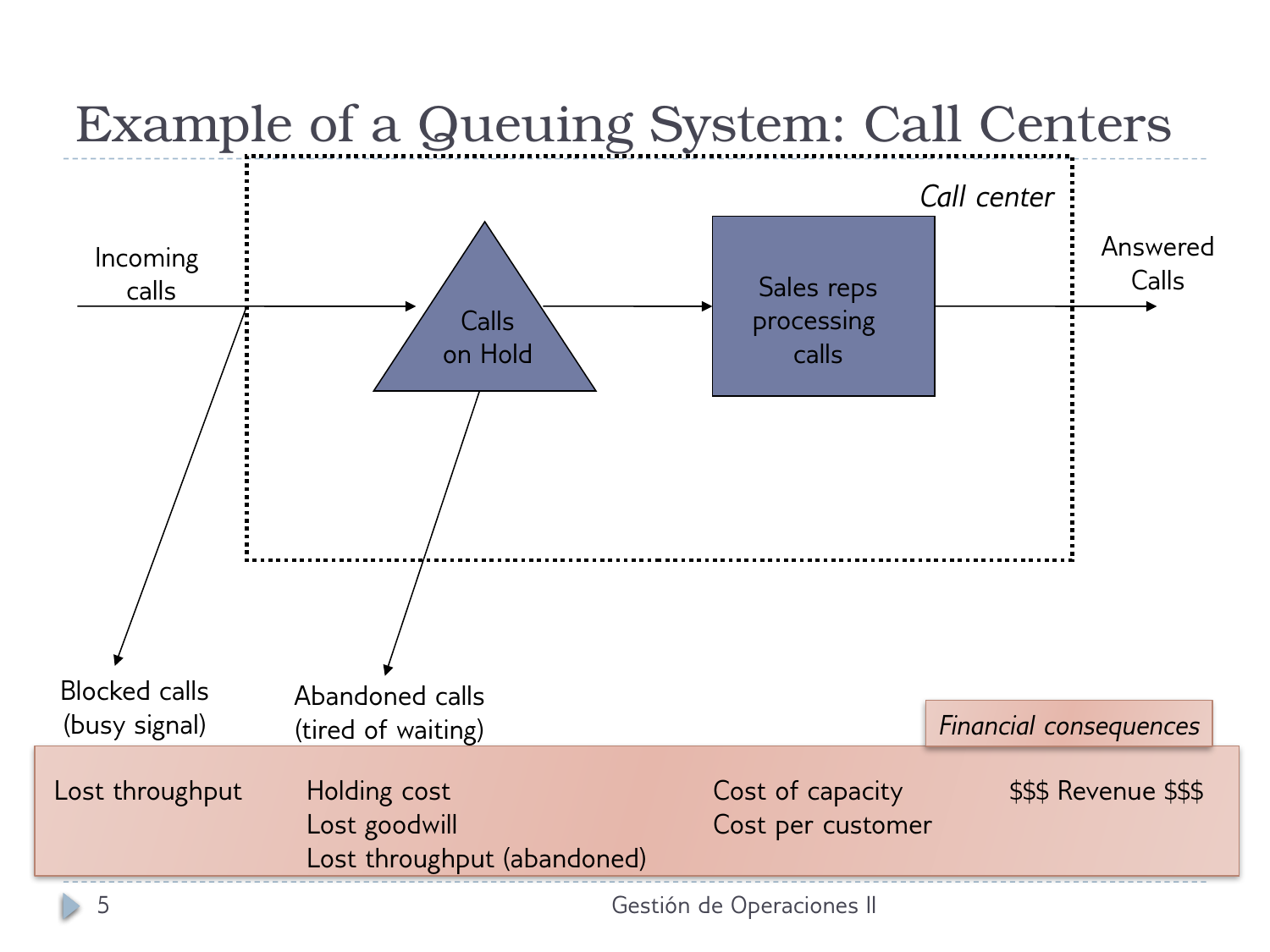

# Example of a Queuing System: Call Centers

Call center

Answered
Calls
Incoming
calls
Sales reps
processing
calls
Calls
on Hold

Blocked calls
(busy signal)
Abandoned calls
(tired of waiting)
Financial consequences

Lost throughput
Holding cost
Lost goodwill
Lost throughput (abandoned)
Cost of capacity
Cost per customer

$$$ Revenue $$$
5
Gestión de Operaciones II